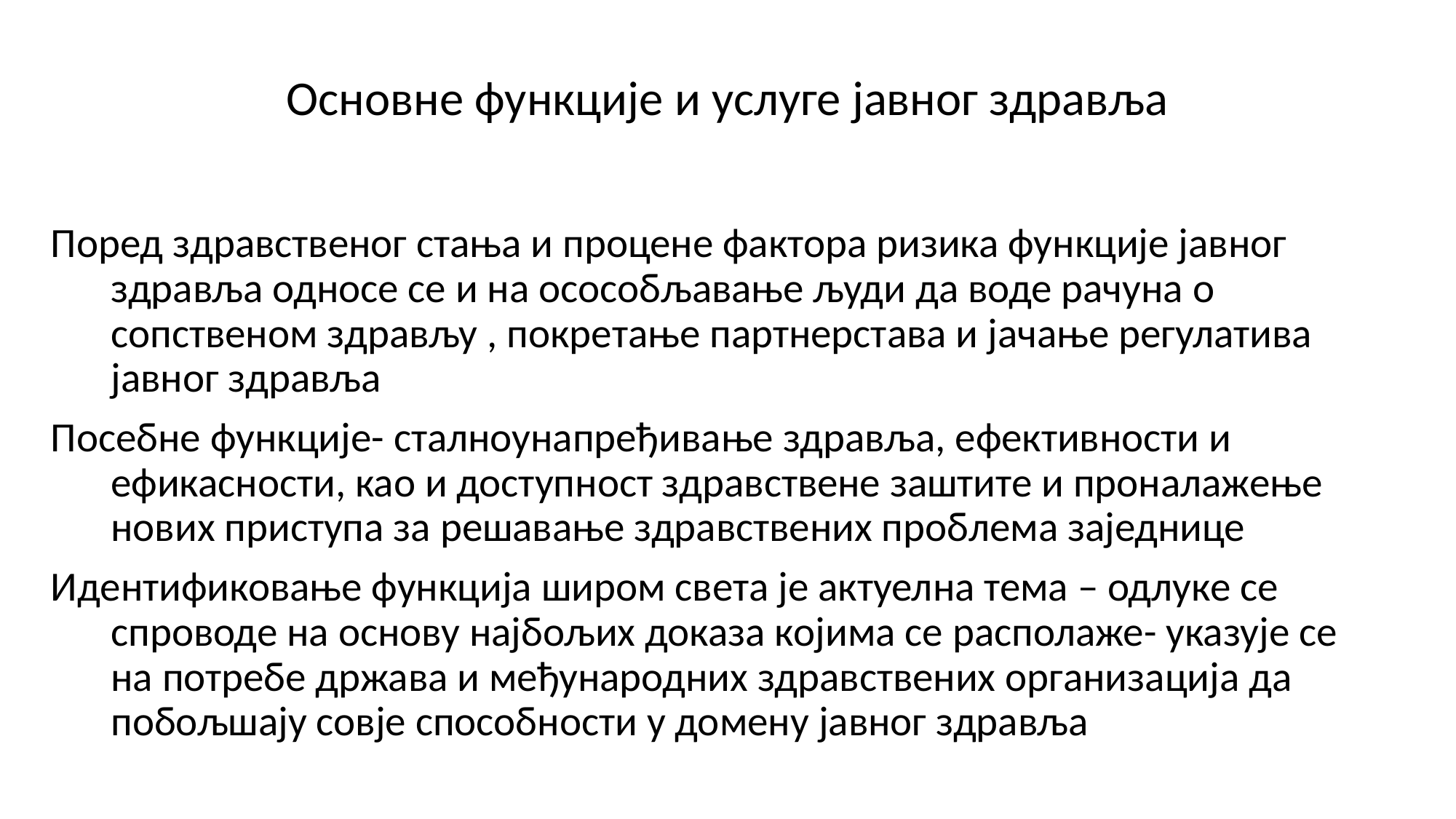

# Основне функције и услуге јавног здравља

Поред здравственог стања и процене фактора ризика функције јавног здравља односе се и на осособљавање људи да воде рачуна о сопственом здрављу , покретање партнерстава и јачање регулатива јавног здравља
Посебне функције- сталноунапређивање здравља, ефективности и ефикасности, као и доступност здравствене заштите и проналажење нових приступа за решавање здравствених проблема заједнице
Идентификовање функција широм света је актуелна тема – одлуке се спроводе на основу најбољих доказа којима се располаже- указује се на потребе држава и међународних здравствених организација да побољшају совје способности у домену јавног здравља